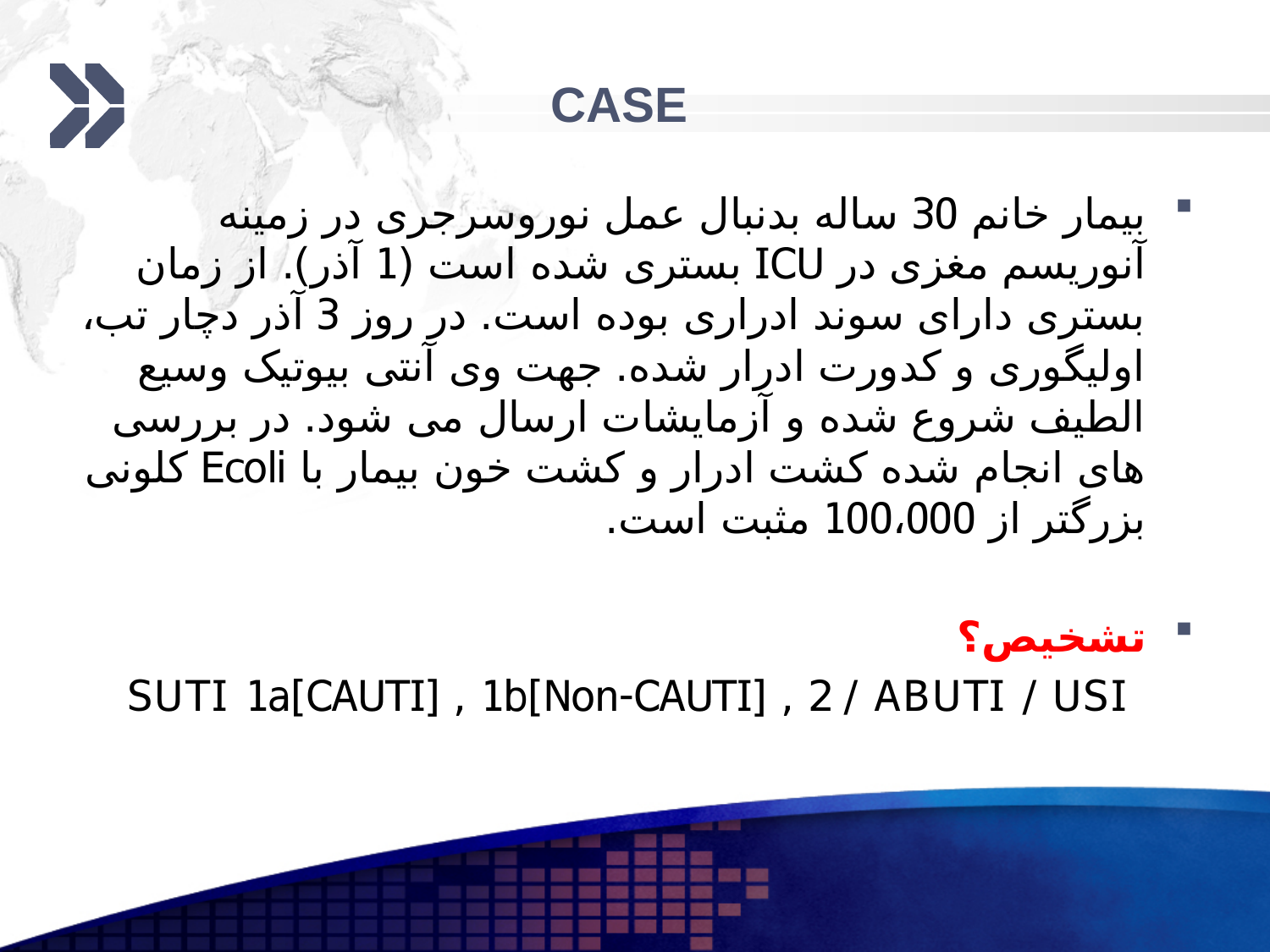

# CASE
بیمار خانم 30 ساله بدنبال عمل نوروسرجری در زمینه آنوریسم مغزی در ICU بستری شده است (1 آذر). از زمان بستری دارای سوند ادراری بوده است. در روز 3 آذر دچار تب، اولیگوری و کدورت ادرار شده. جهت وی آنتی بیوتیک وسیع الطیف شروع شده و آزمایشات ارسال می شود. در بررسی های انجام شده کشت ادرار و کشت خون بیمار با Ecoli کلونی بزرگتر از 100،000 مثبت است.

تشخیص؟
SUTI 1a[CAUTI] , 1b[Non-CAUTI] , 2 / ABUTI / USI